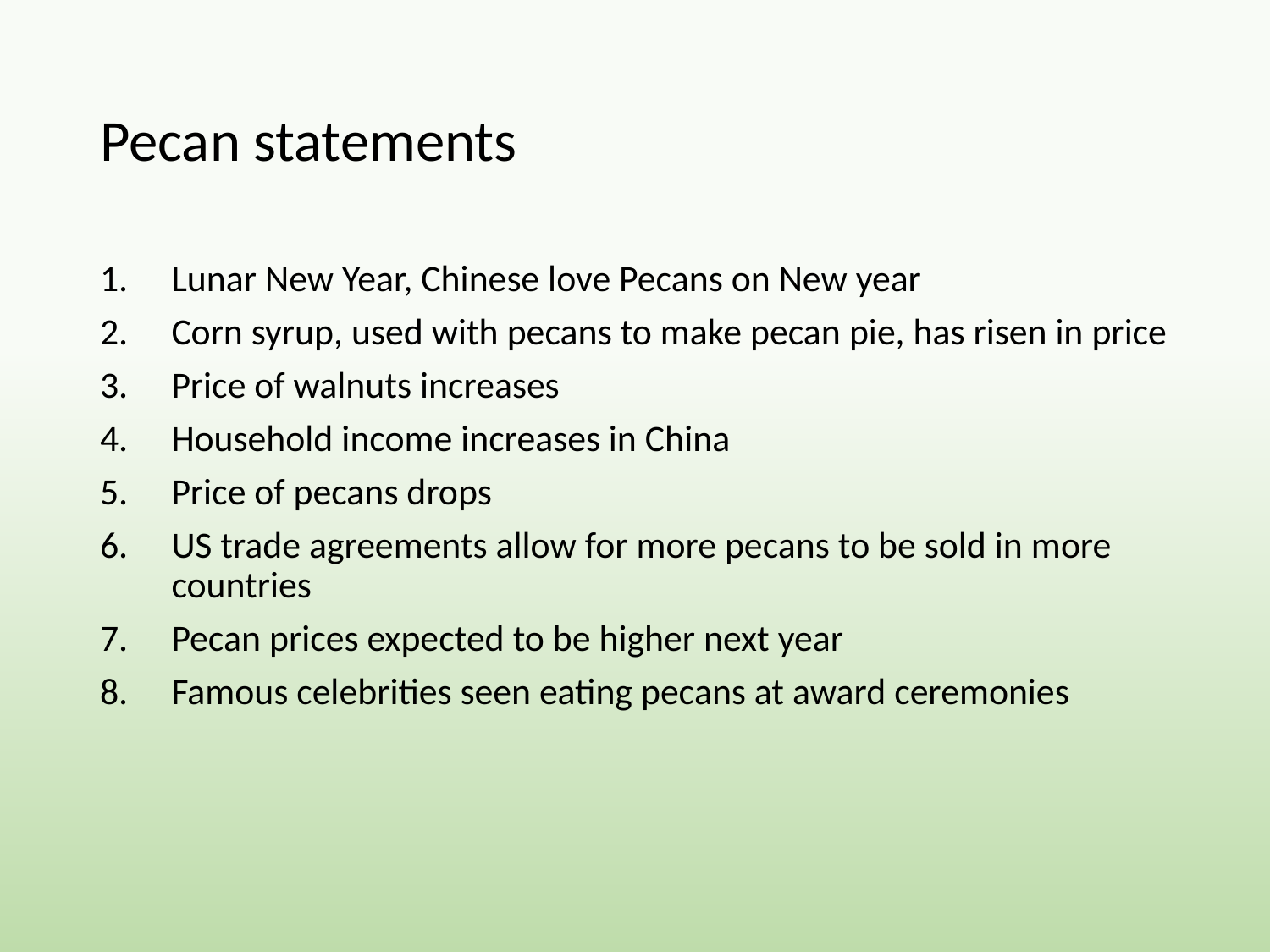

# Pecan statements
Lunar New Year, Chinese love Pecans on New year
Corn syrup, used with pecans to make pecan pie, has risen in price
Price of walnuts increases
Household income increases in China
Price of pecans drops
US trade agreements allow for more pecans to be sold in more countries
Pecan prices expected to be higher next year
Famous celebrities seen eating pecans at award ceremonies